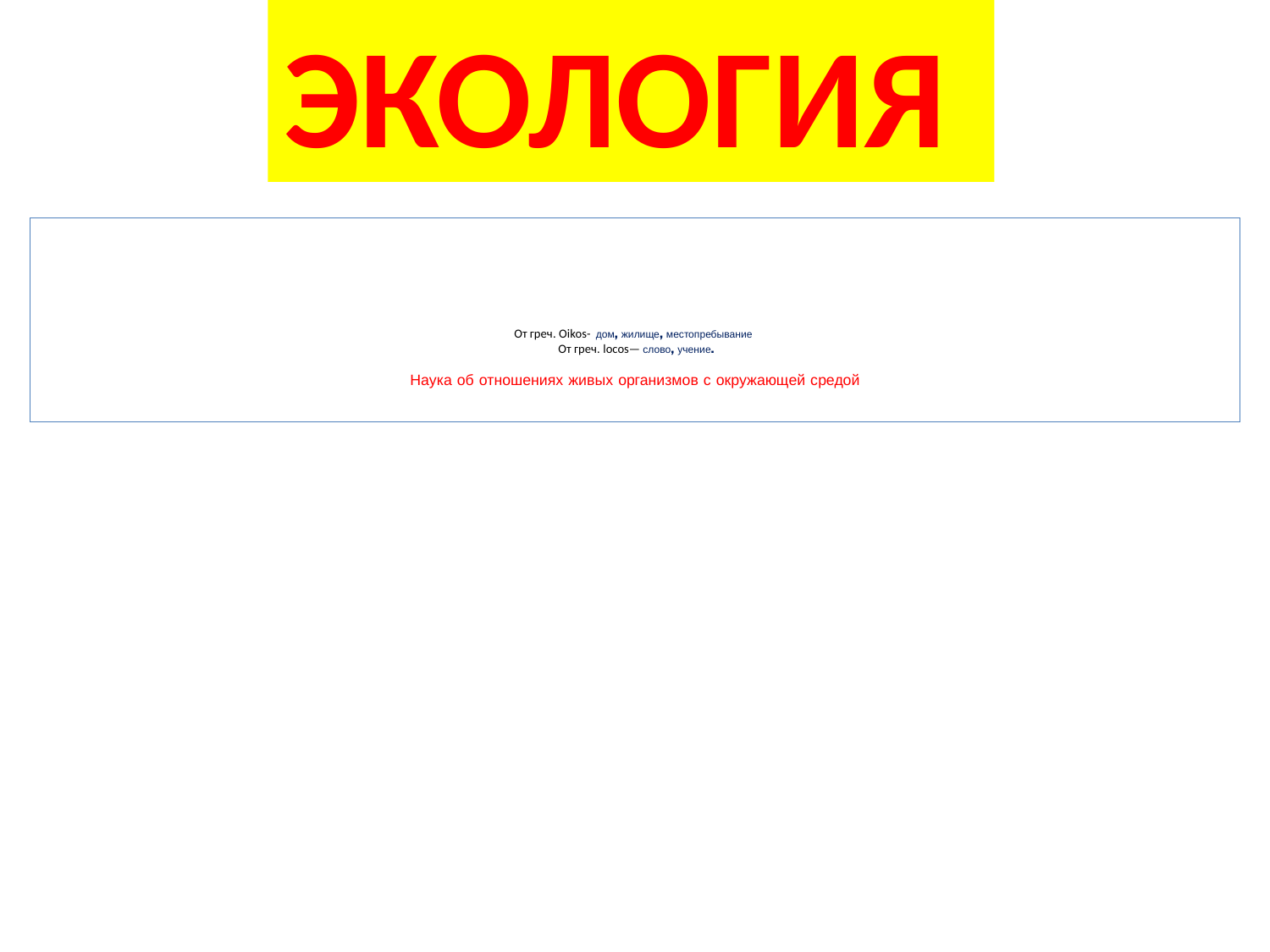

ЭКОЛОГИЯ
# От греч. Oikos-  дом, жилище, местопребывание От греч. locos— слово, учение. Наука об отношениях живых организмов с окружающей средой